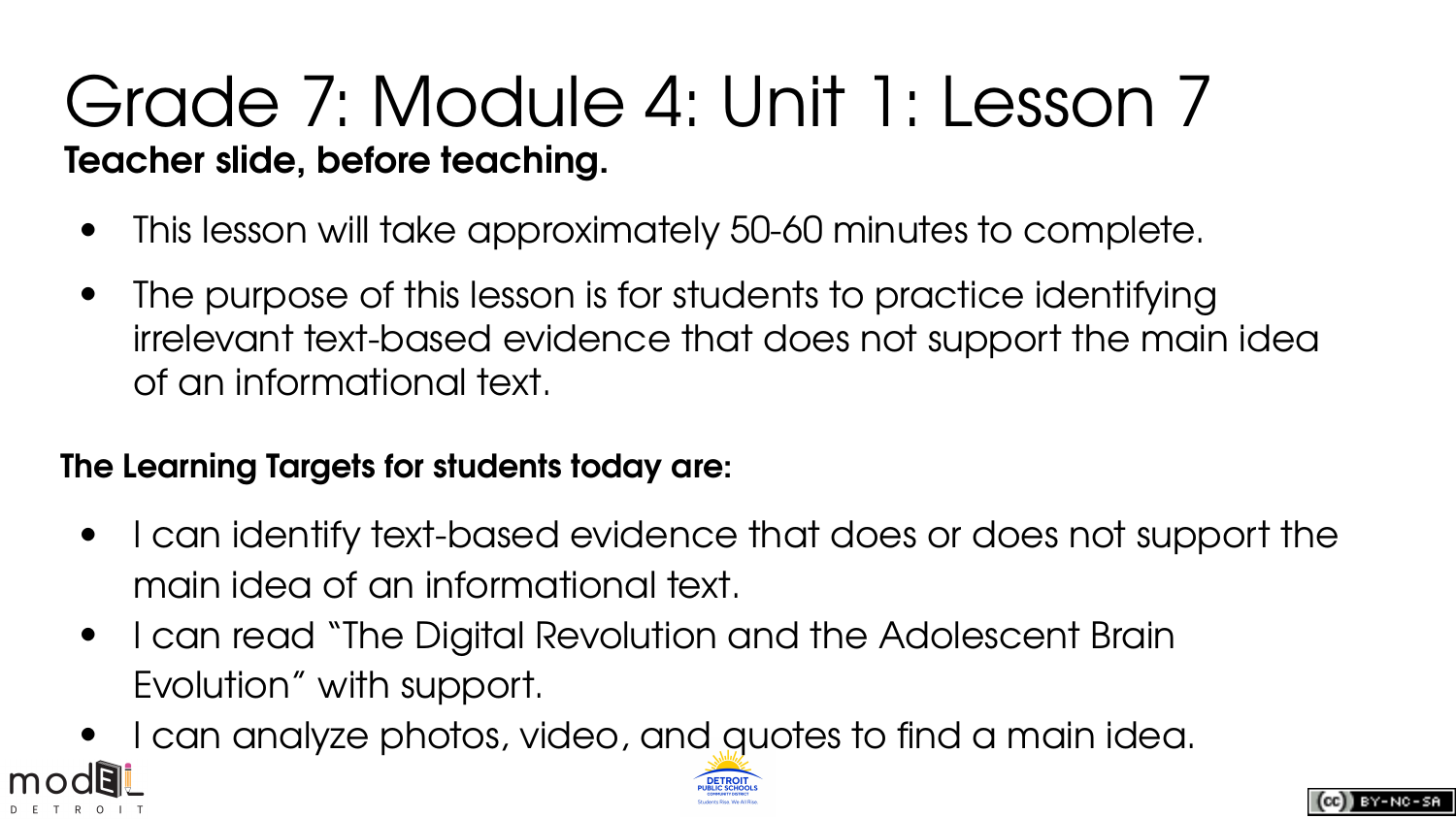

Grade 7: Module 4: Unit 1: Lesson 7
Teacher slide, before teaching.
This lesson will take approximately 50-60 minutes to complete.
The purpose of this lesson is for students to practice identifying irrelevant text-based evidence that does not support the main idea of an informational text.

The Learning Targets for students today are:
I can identify text-based evidence that does or does not support the main idea of an informational text.
I can read “The Digital Revolution and the Adolescent Brain Evolution” with support.
I can analyze photos, video, and quotes to find a main idea.